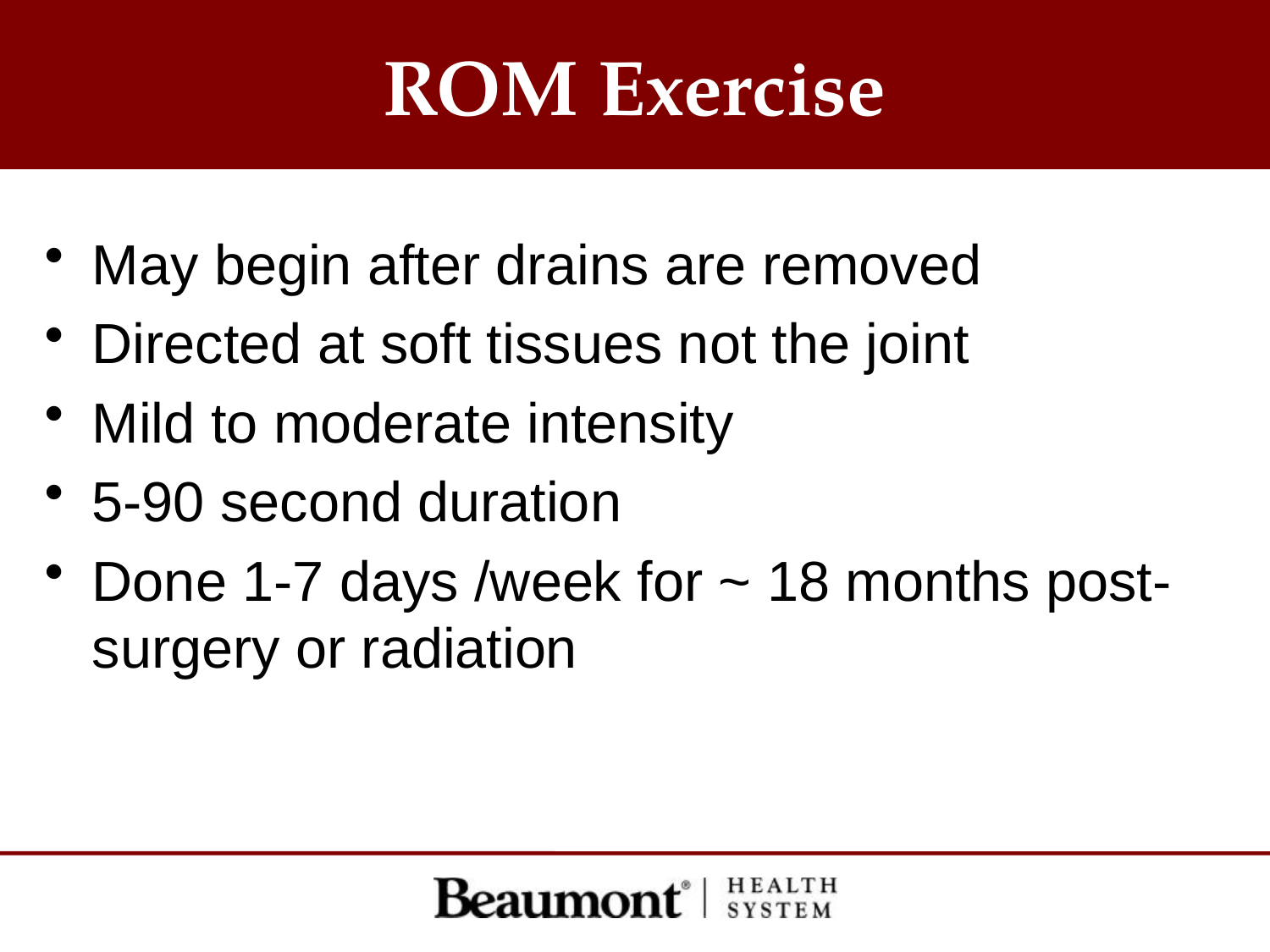

# ROM Exercise
May begin after drains are removed
Directed at soft tissues not the joint
Mild to moderate intensity
5-90 second duration
Done 1-7 days /week for ~ 18 months post-surgery or radiation